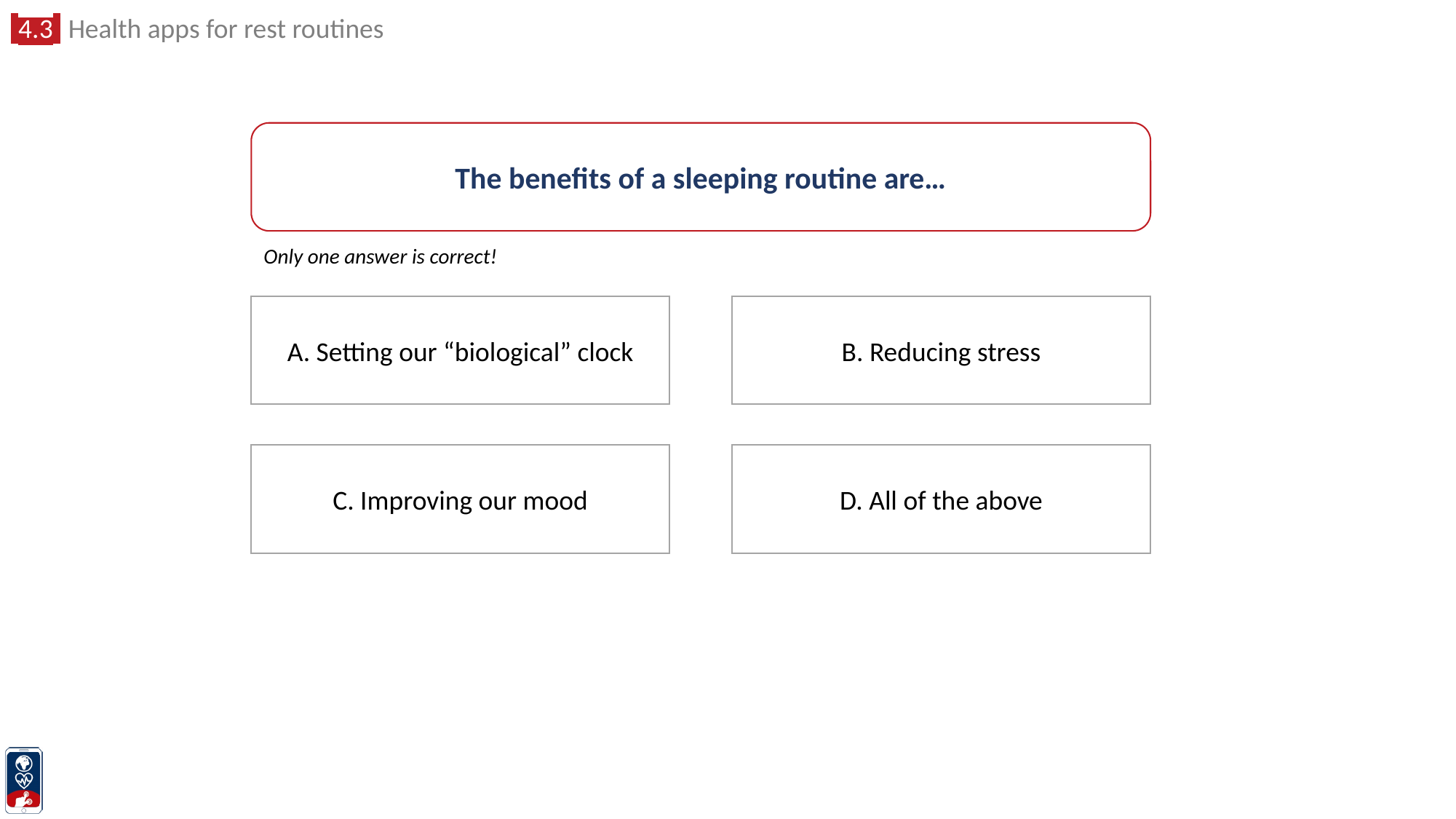

The benefits of a sleeping routine are…
Only one answer is correct!
B. Reducing stress
A. Setting our “biological” clock
D. All of the above
C. Improving our mood